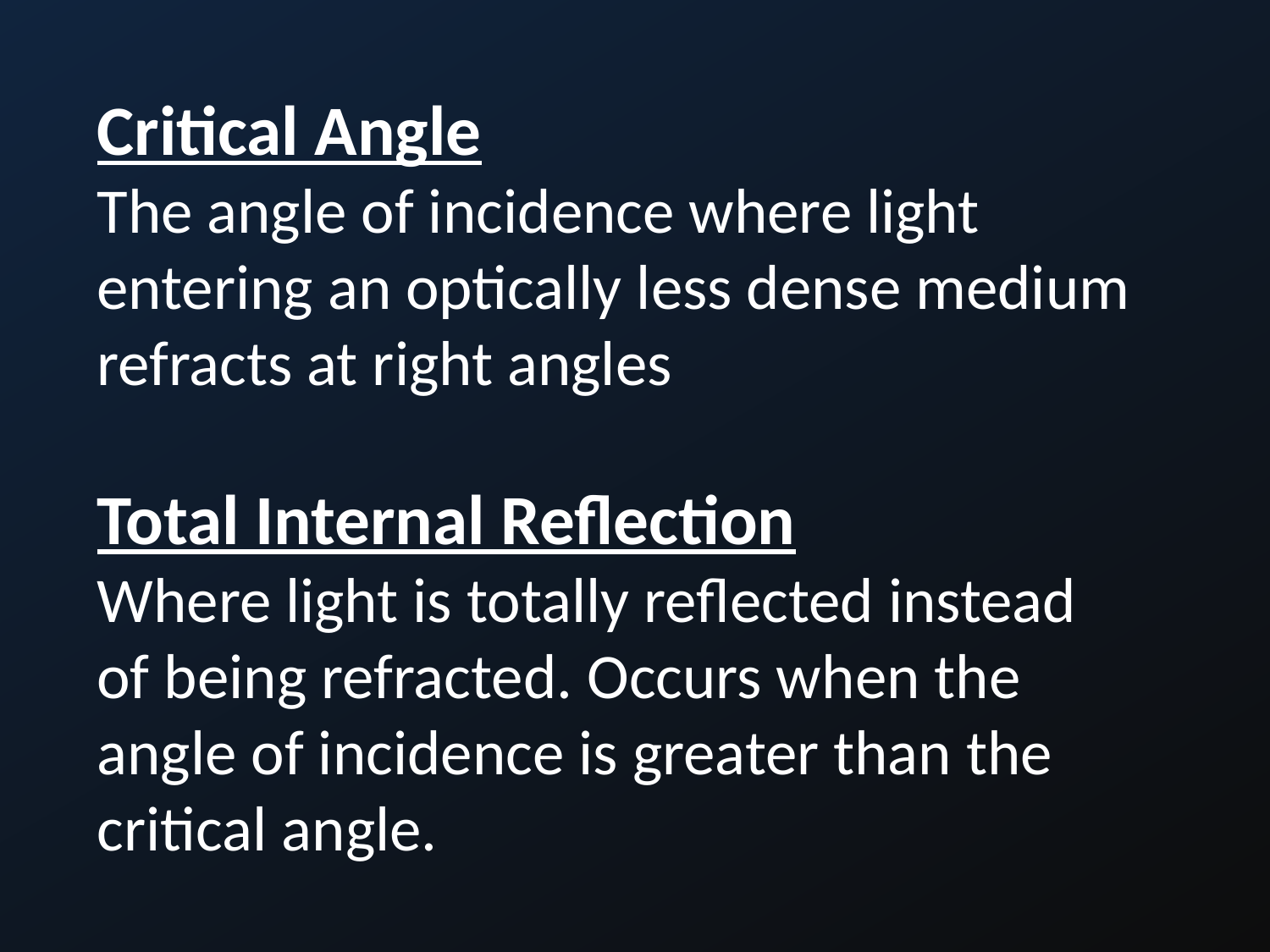

Critical Angle
The angle of incidence where light entering an optically less dense medium refracts at right angles

Total Internal Reflection
Where light is totally reflected instead of being refracted. Occurs when the angle of incidence is greater than the critical angle.